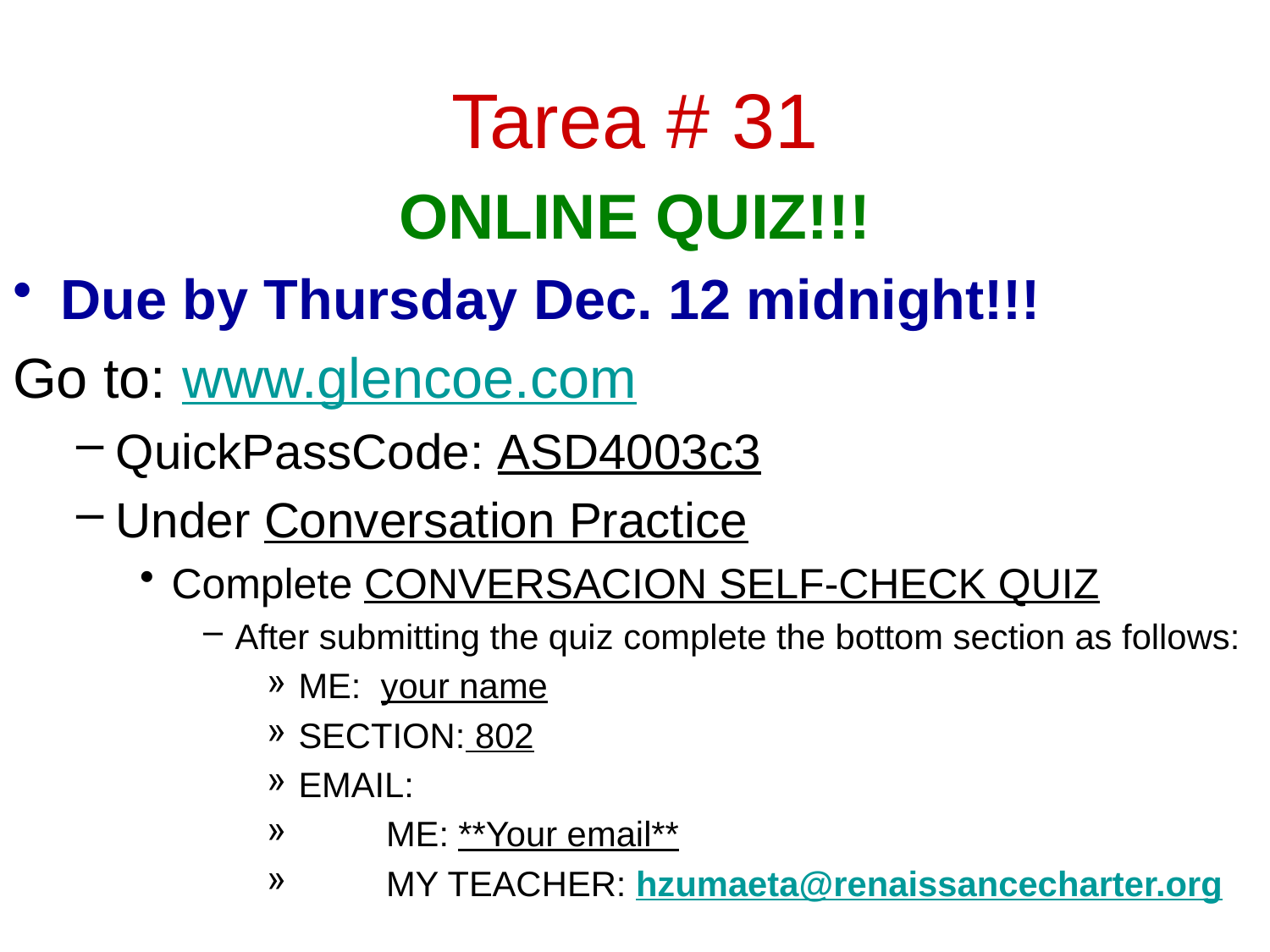

# Tarea # 31
ONLINE QUIZ!!!
Due by Thursday Dec. 12 midnight!!!
Go to: www.glencoe.com
QuickPassCode: ASD4003c3
Under Conversation Practice
Complete CONVERSACION SELF-CHECK QUIZ
After submitting the quiz complete the bottom section as follows:
ME:  your name
SECTION: 802
EMAIL:
         ME: **Your email**
         MY TEACHER: hzumaeta@renaissancecharter.org